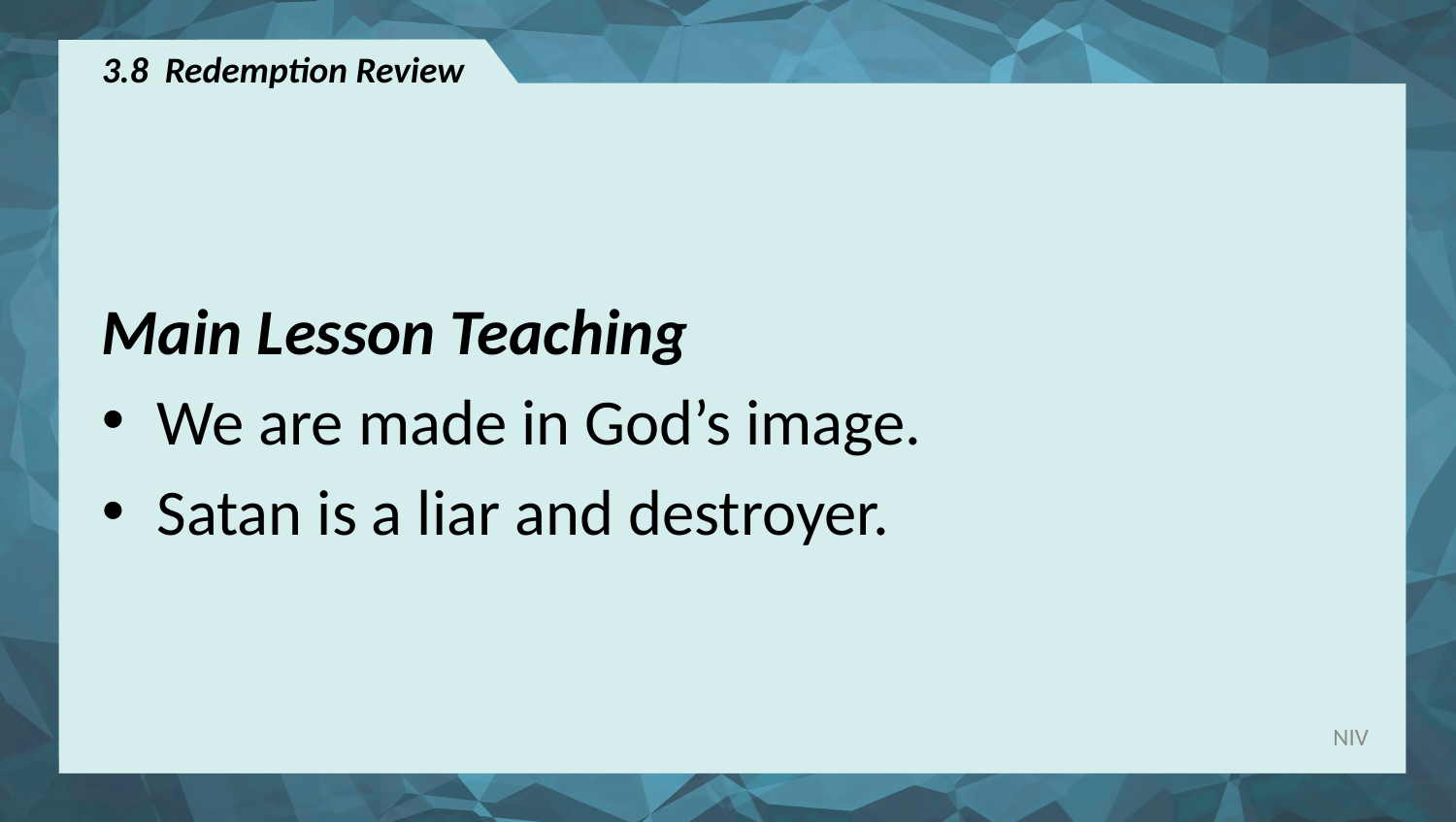

# 3.8  Redemption Review
Main Lesson Teaching
We are made in God’s image.
Satan is a liar and destroyer.
NIV